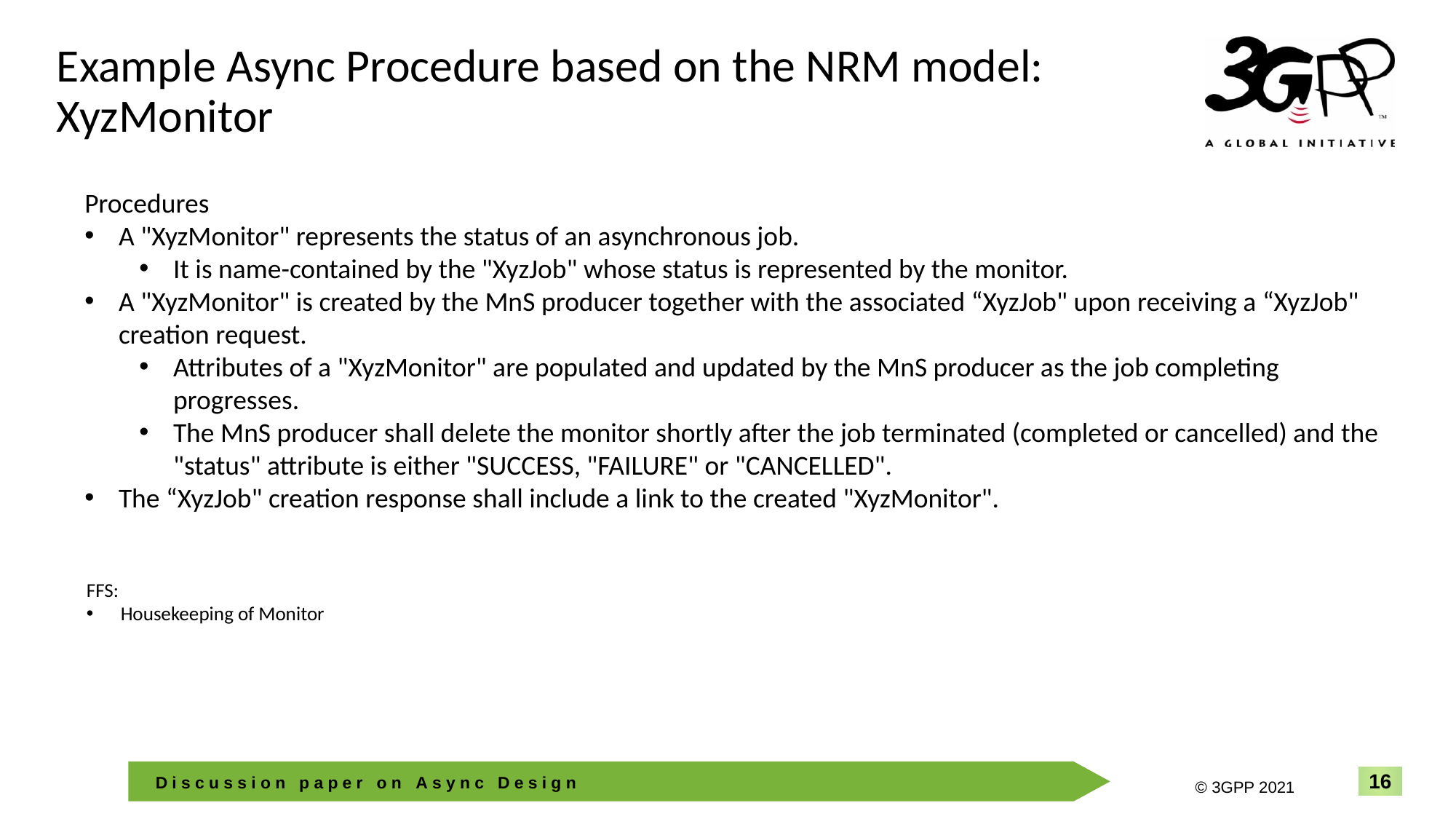

Example Async Procedure based on the NRM model:
XyzMonitor
Procedures
A "XyzMonitor" represents the status of an asynchronous job.
It is name-contained by the "XyzJob" whose status is represented by the monitor.
A "XyzMonitor" is created by the MnS producer together with the associated “XyzJob" upon receiving a “XyzJob" creation request.
Attributes of a "XyzMonitor" are populated and updated by the MnS producer as the job completing progresses.
The MnS producer shall delete the monitor shortly after the job terminated (completed or cancelled) and the "status" attribute is either "SUCCESS, "FAILURE" or "CANCELLED".
The “XyzJob" creation response shall include a link to the created "XyzMonitor".

FFS:
Housekeeping of Monitor